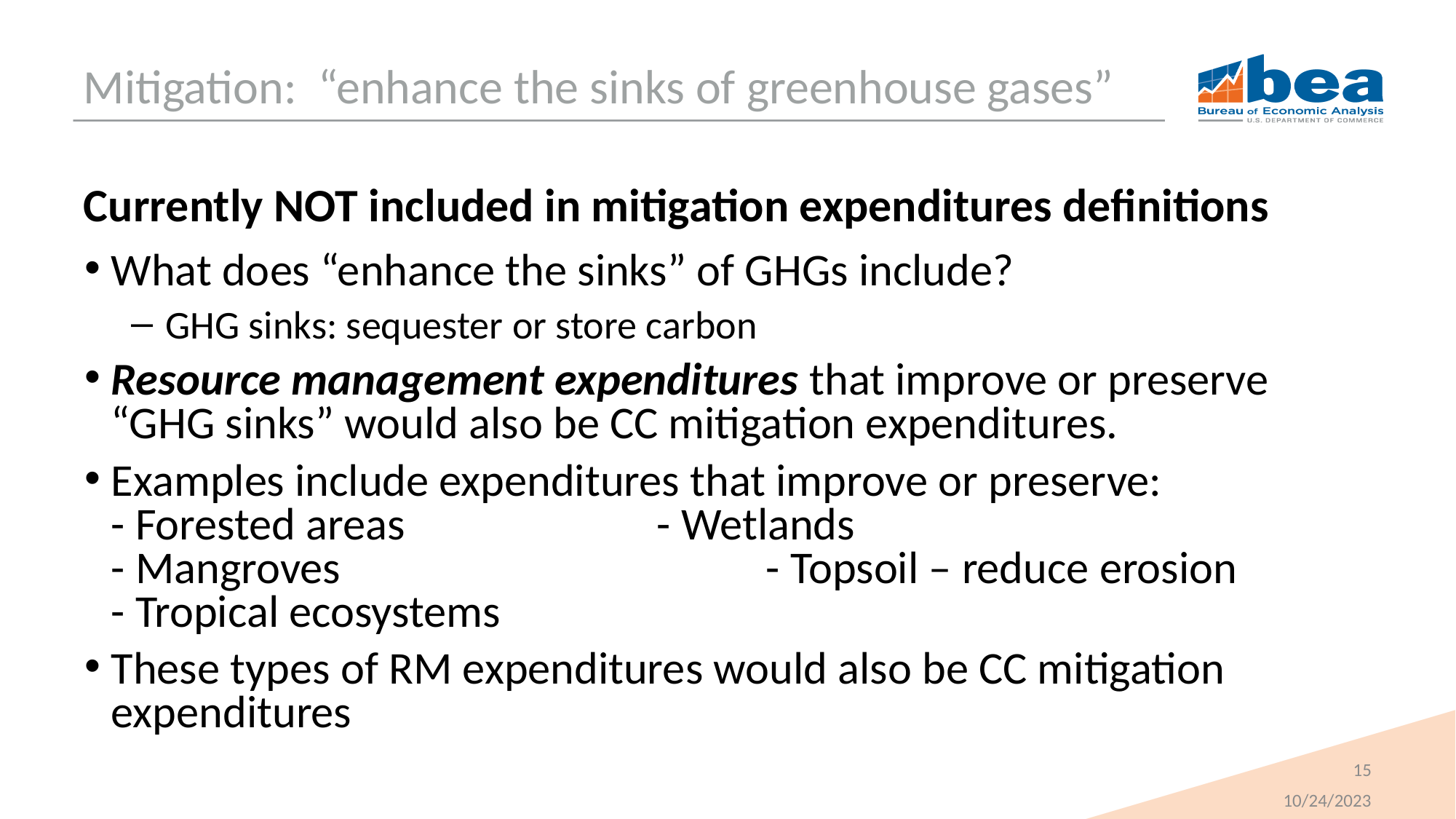

# Mitigation:  “enhance the sinks of greenhouse gases”
Currently NOT included in mitigation expenditures definitions
What does “enhance the sinks” of GHGs include?
GHG sinks: sequester or store carbon
Resource management expenditures that improve or preserve “GHG sinks” would also be CC mitigation expenditures.
Examples include expenditures that improve or preserve:
- Forested areas 			- Wetlands
- Mangroves				- Topsoil – reduce erosion
- Tropical ecosystems
These types of RM expenditures would also be CC mitigation expenditures

15
10/24/2023